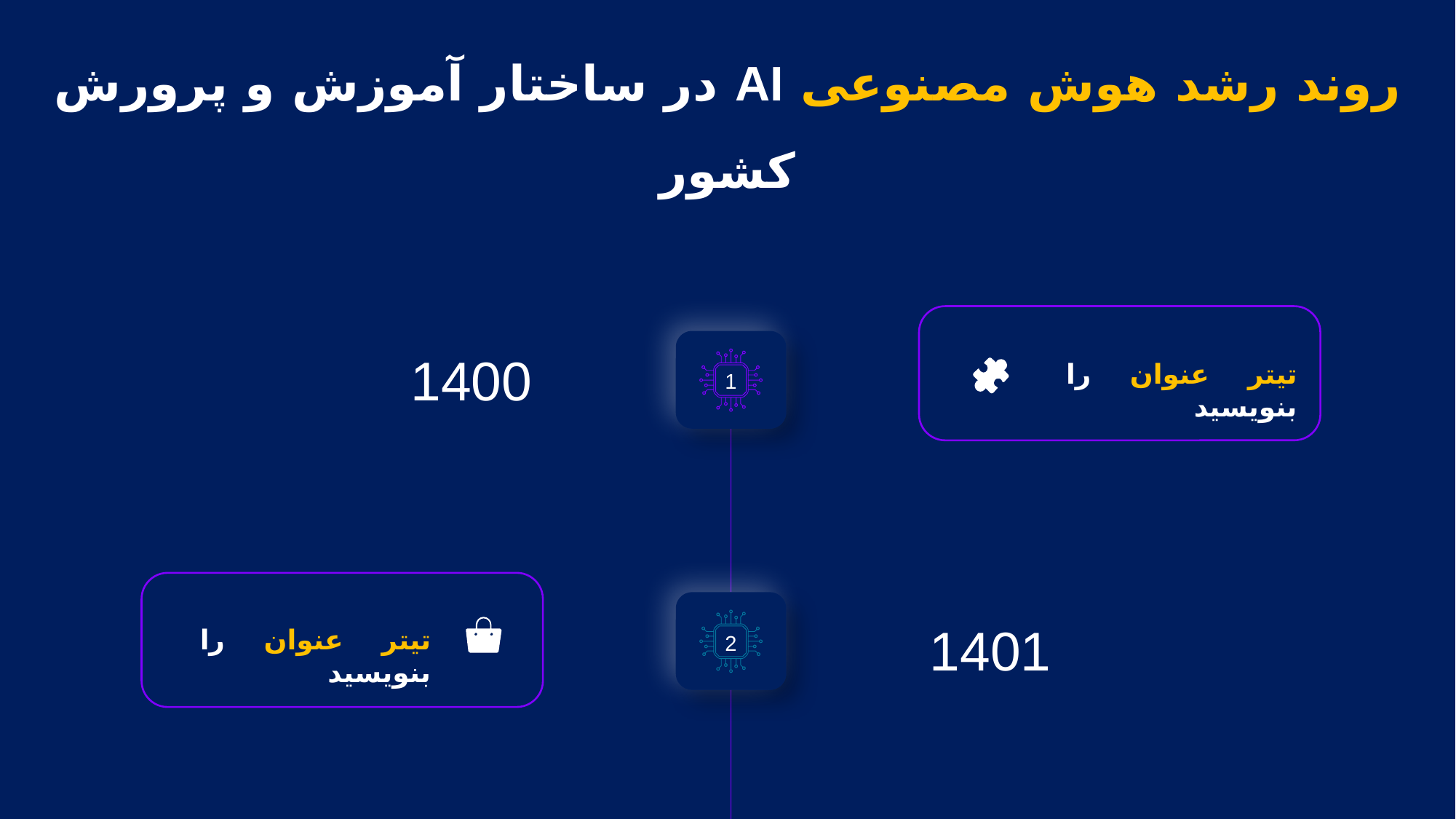

روند رشد هوش مصنوعی AI در ساختار آموزش و پرورش کشور

1

2
1400
تیتر عنوان را بنویسید

1401

تیتر عنوان را بنویسید